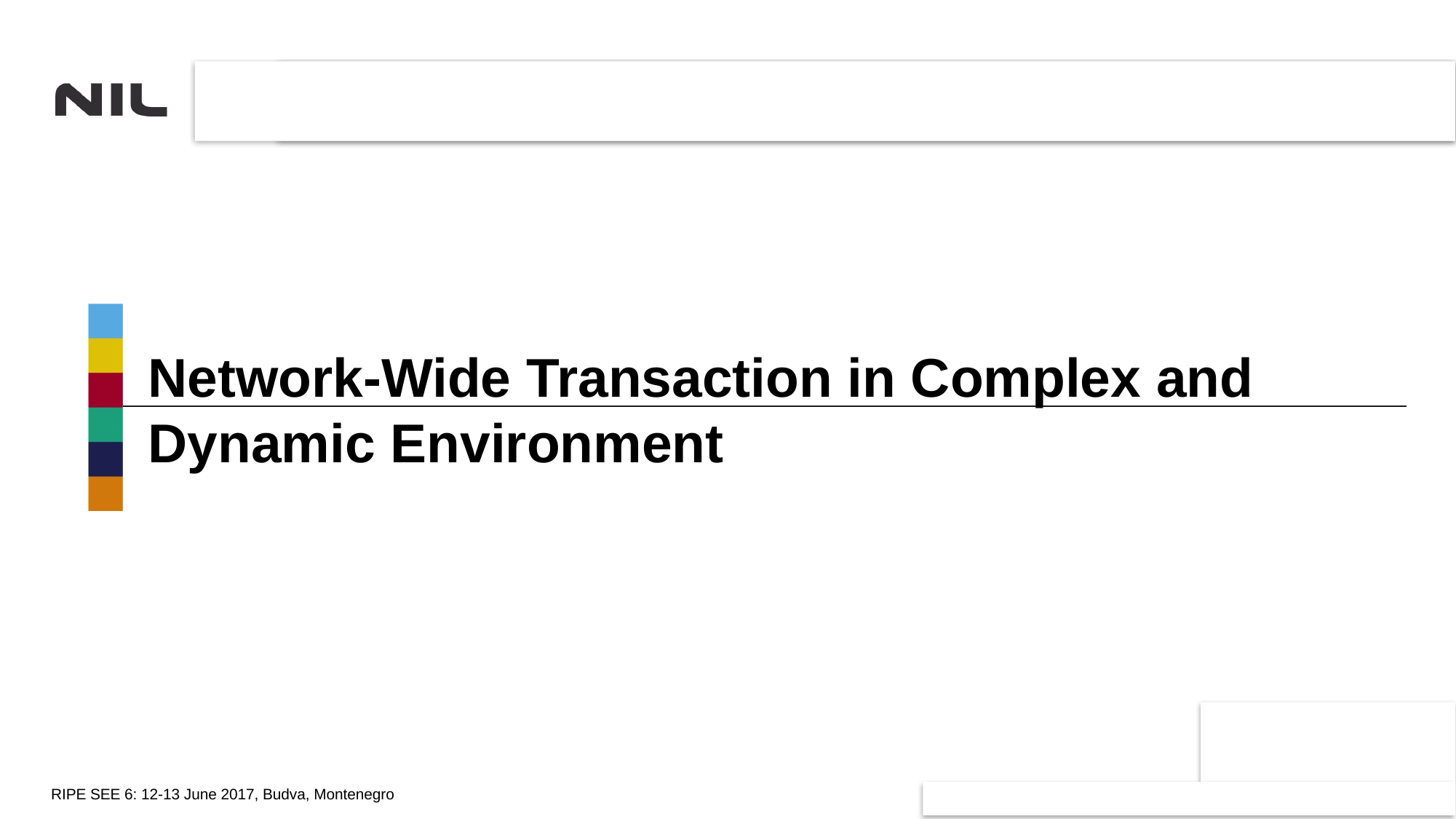

# Network-Wide Transaction in Complex and Dynamic Environment